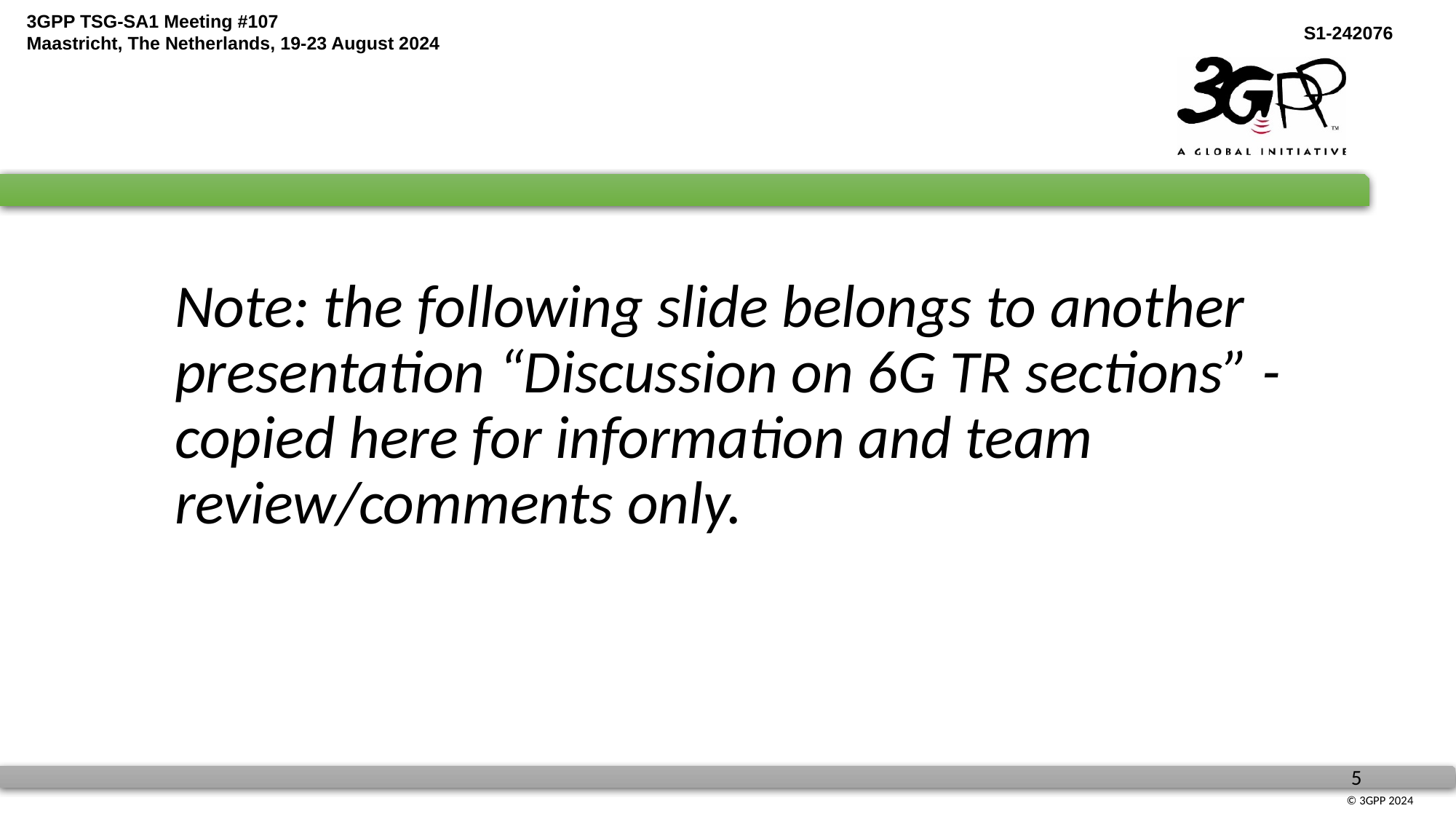

# Note: the following slide belongs to another presentation “Discussion on 6G TR sections” -copied here for information and team review/comments only.